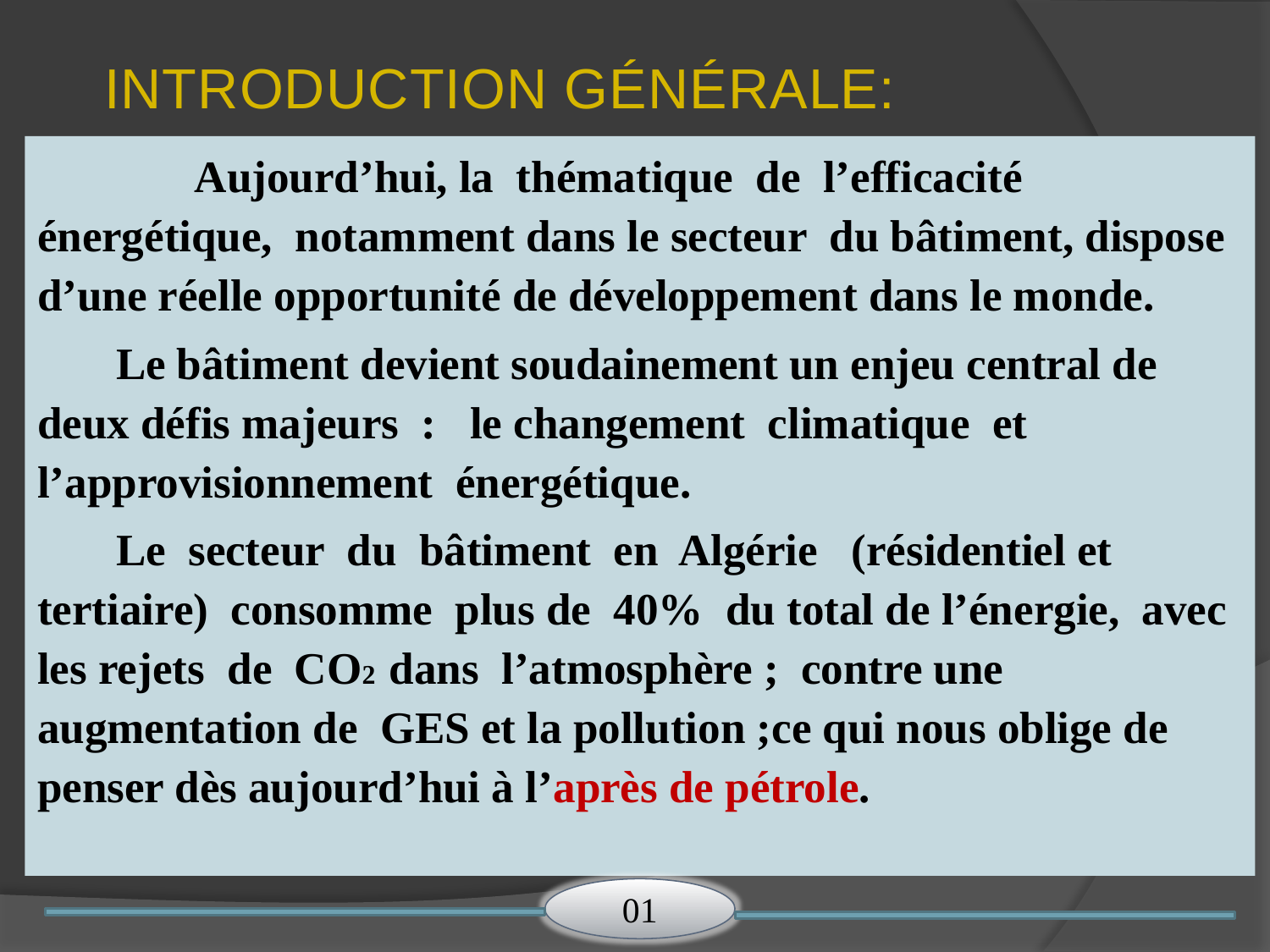

# INTRODUCTION GÉNÉRALE:
              Aujourd’hui, la  thématique  de  l’efficacité  énergétique,  notamment dans le secteur  du bâtiment, dispose d’une réelle opportunité de développement dans le monde.
       Le bâtiment devient soudainement un enjeu central de deux défis majeurs  :   le changement  climatique  et  l’approvisionnement  énergétique.
       Le  secteur  du  bâtiment  en  Algérie   (résidentiel et   tertiaire)  consomme  plus de  40%  du total de l’énergie,  avec les rejets  de  CO2  dans  l’atmosphère ;  contre une augmentation de  GES et la pollution ;ce qui nous oblige de penser dès aujourd’hui à l’après de pétrole.
01